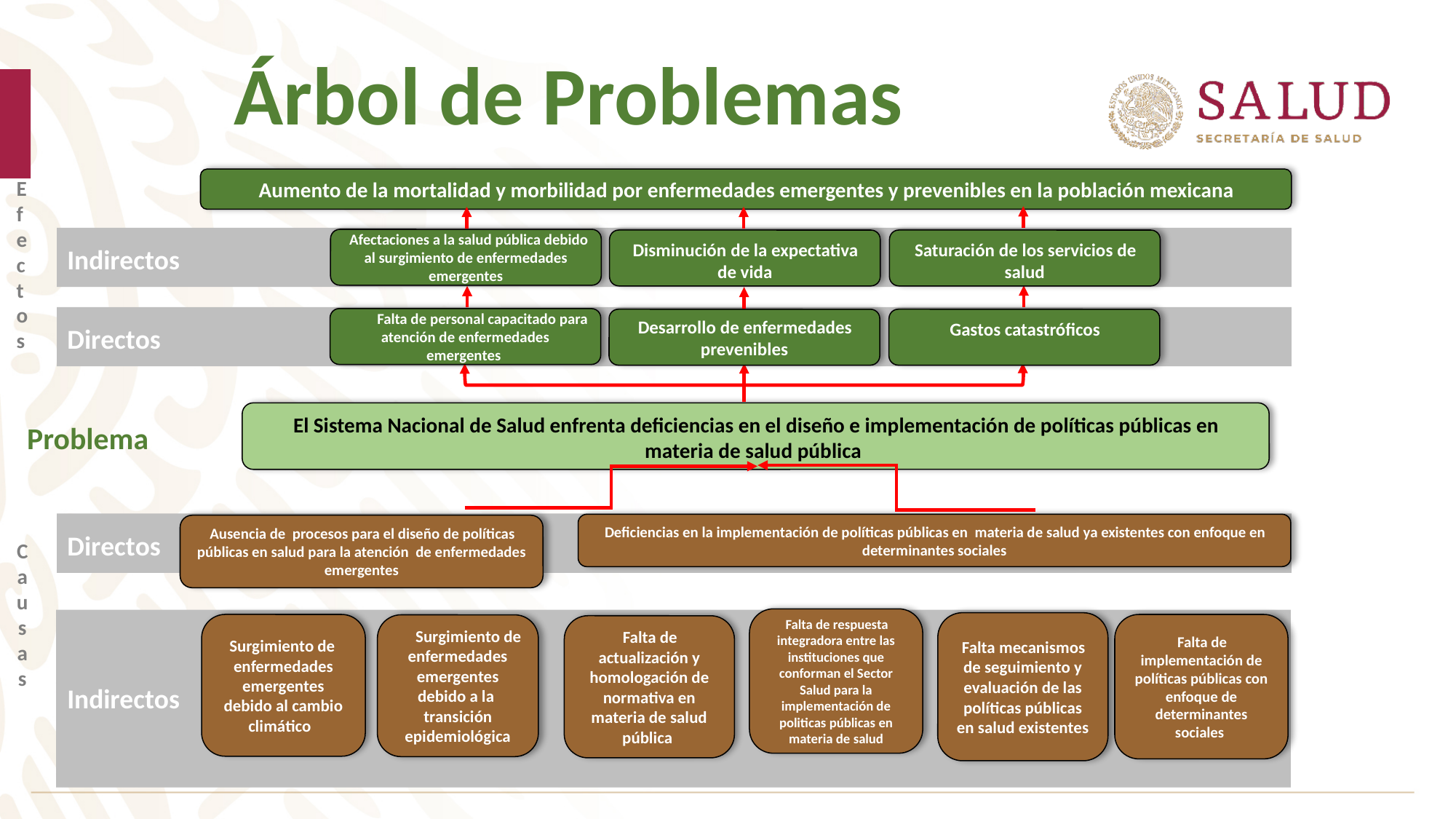

Árbol de Problemas
Aumento de la mortalidad y morbilidad por enfermedades emergentes y prevenibles en la población mexicana
Efectos

Afectaciones a la salud pública debido al surgimiento de enfermedades emergentes
Disminución de la expectativa de vida
Saturación de los servicios de salud
Indirectos

Falta de personal capacitado para atención de enfermedades emergentes
Desarrollo de enfermedades prevenibles
Gastos catastróficos
Directos

El Sistema Nacional de Salud enfrenta deficiencias en el diseño e implementación de políticas públicas en materia de salud pública
Problema
Ausencia de  procesos para el diseño de políticas públicas en salud para la atención  de enfermedades emergentes

Deficiencias en la implementación de políticas públicas en  materia de salud ya existentes con enfoque en determinantes sociales
Directos
Causas
Falta de respuesta integradora entre las instituciones que conforman el Sector Salud para la implementación de politicas públicas en materia de salud

Falta mecanismos de seguimiento y evaluación de las políticas públicas en salud existentes
Surgimiento de  enfermedades emergentes debido al cambio climático
Falta de implementación de políticas públicas con enfoque de determinantes sociales
Surgimiento de enfermedades emergentes debido a la  transición epidemiológica
Falta de actualización y homologación de normativa en materia de salud pública
Indirectos